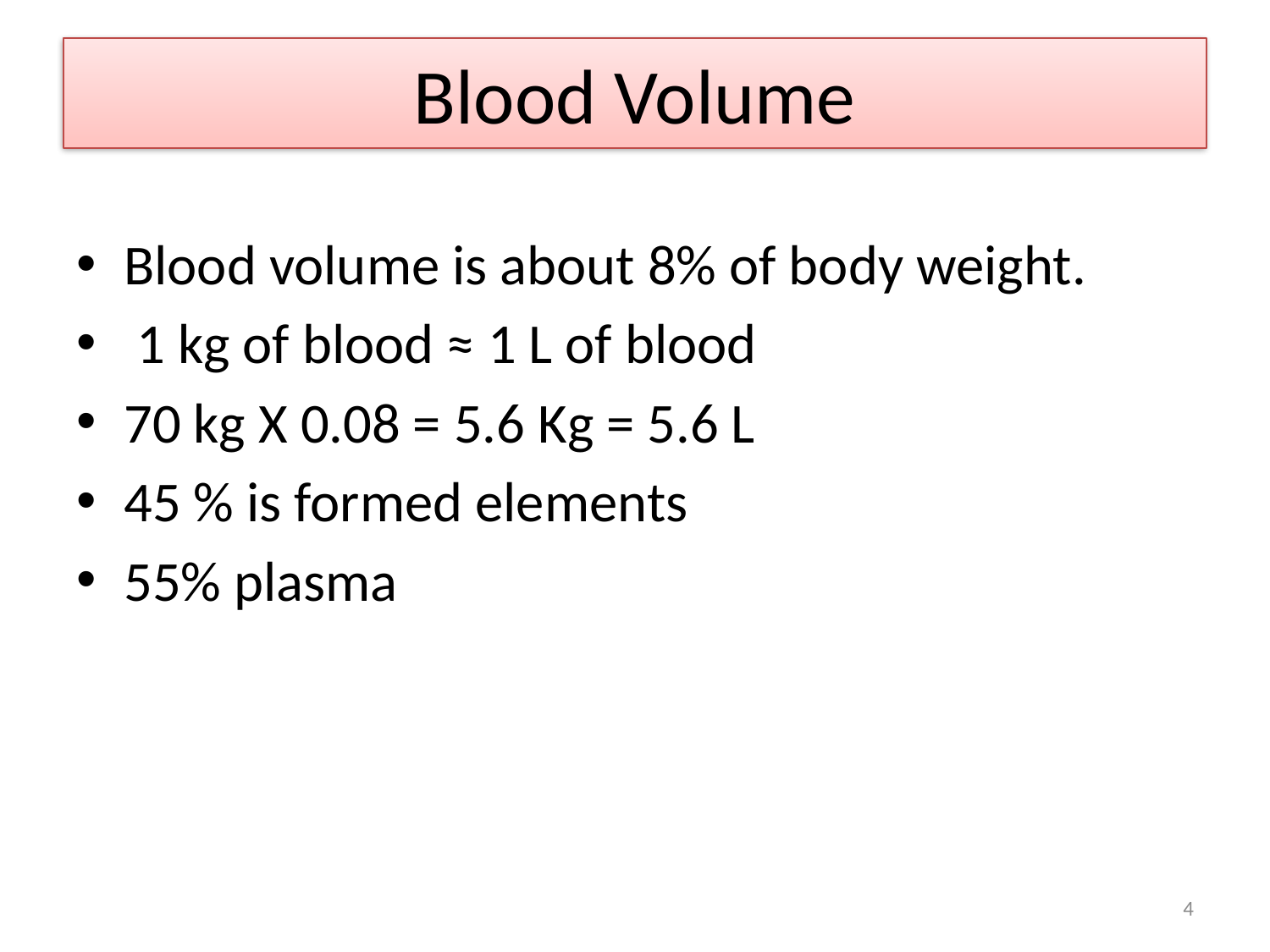

# Blood Volume
Blood volume is about 8% of body weight.
 1 kg of blood ≈ 1 L of blood
70 kg X 0.08 = 5.6 Kg = 5.6 L
45 % is formed elements
55% plasma

4